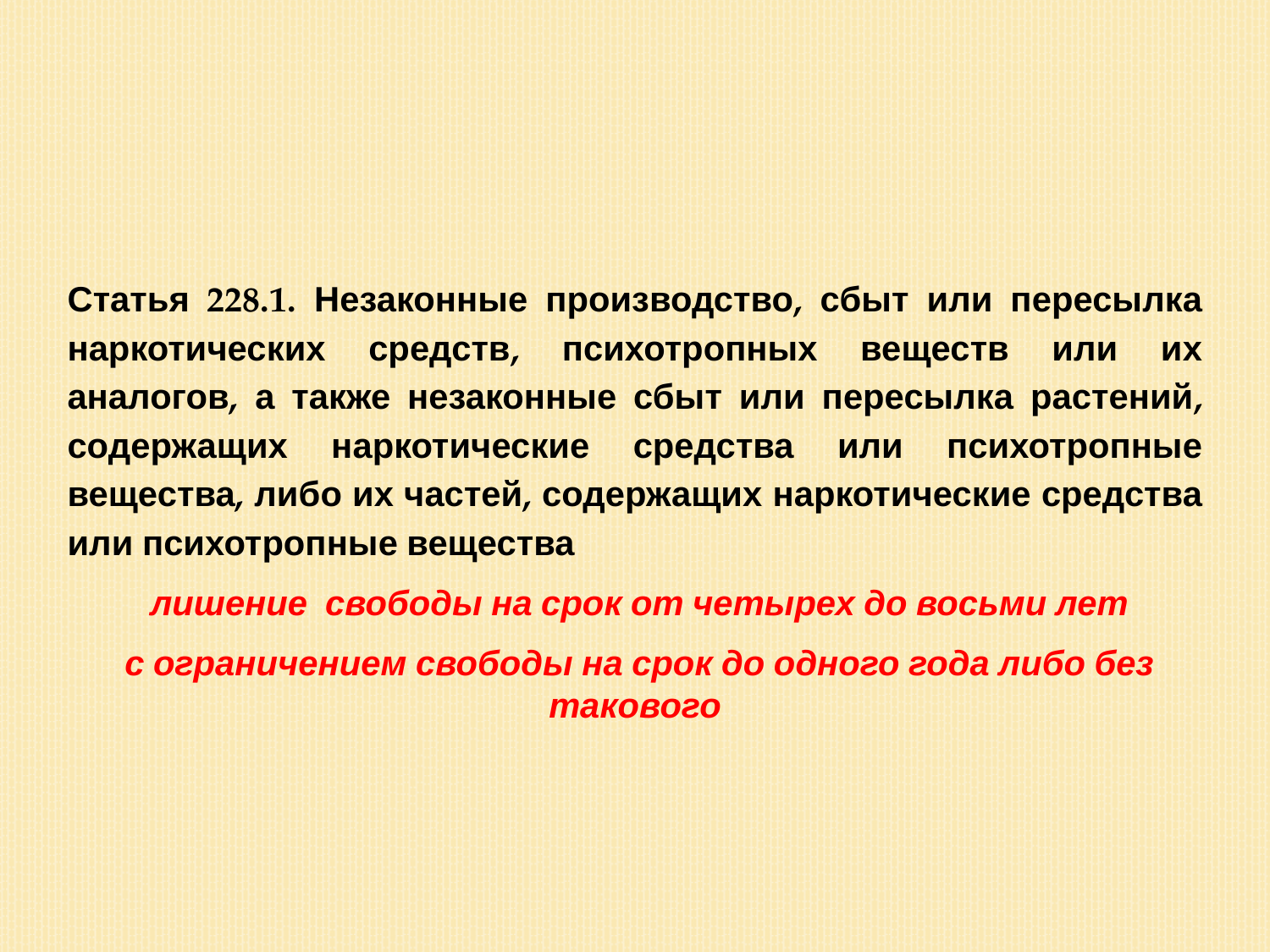

Статья 228.1. Незаконные производство, сбыт или пересылка наркотических средств, психотропных веществ или их аналогов, а также незаконные сбыт или пересылка растений, содержащих наркотические средства или психотропные вещества, либо их частей, содержащих наркотические средства или психотропные вещества
 лишение  свободы на срок от четырех до восьми лет
 с ограничением свободы на срок до одного года либо без такового